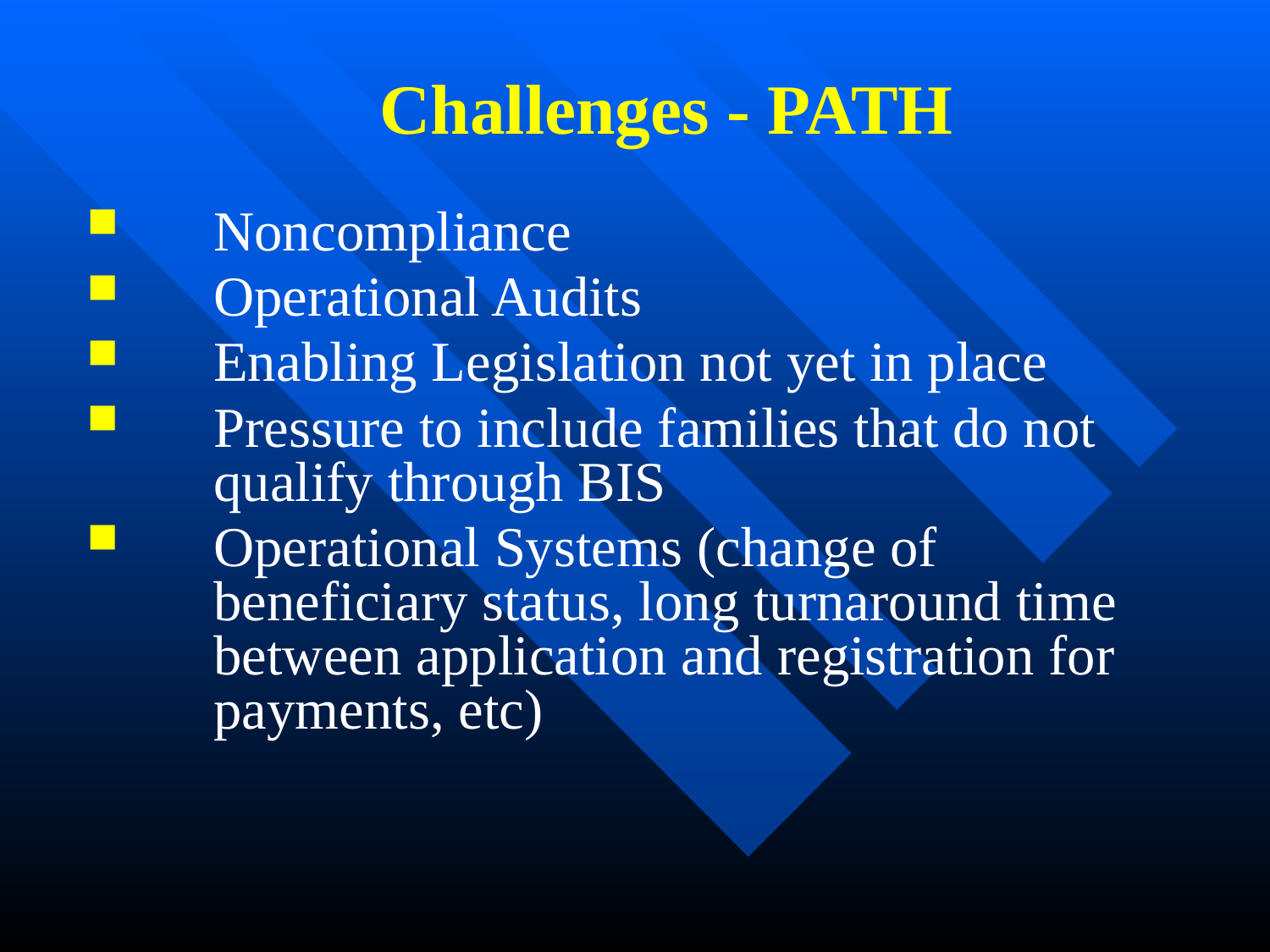

# Challenges - PATH
Noncompliance
Operational Audits
Enabling Legislation not yet in place
Pressure to include families that do not qualify through BIS
Operational Systems (change of beneficiary status, long turnaround time between application and registration for payments, etc)